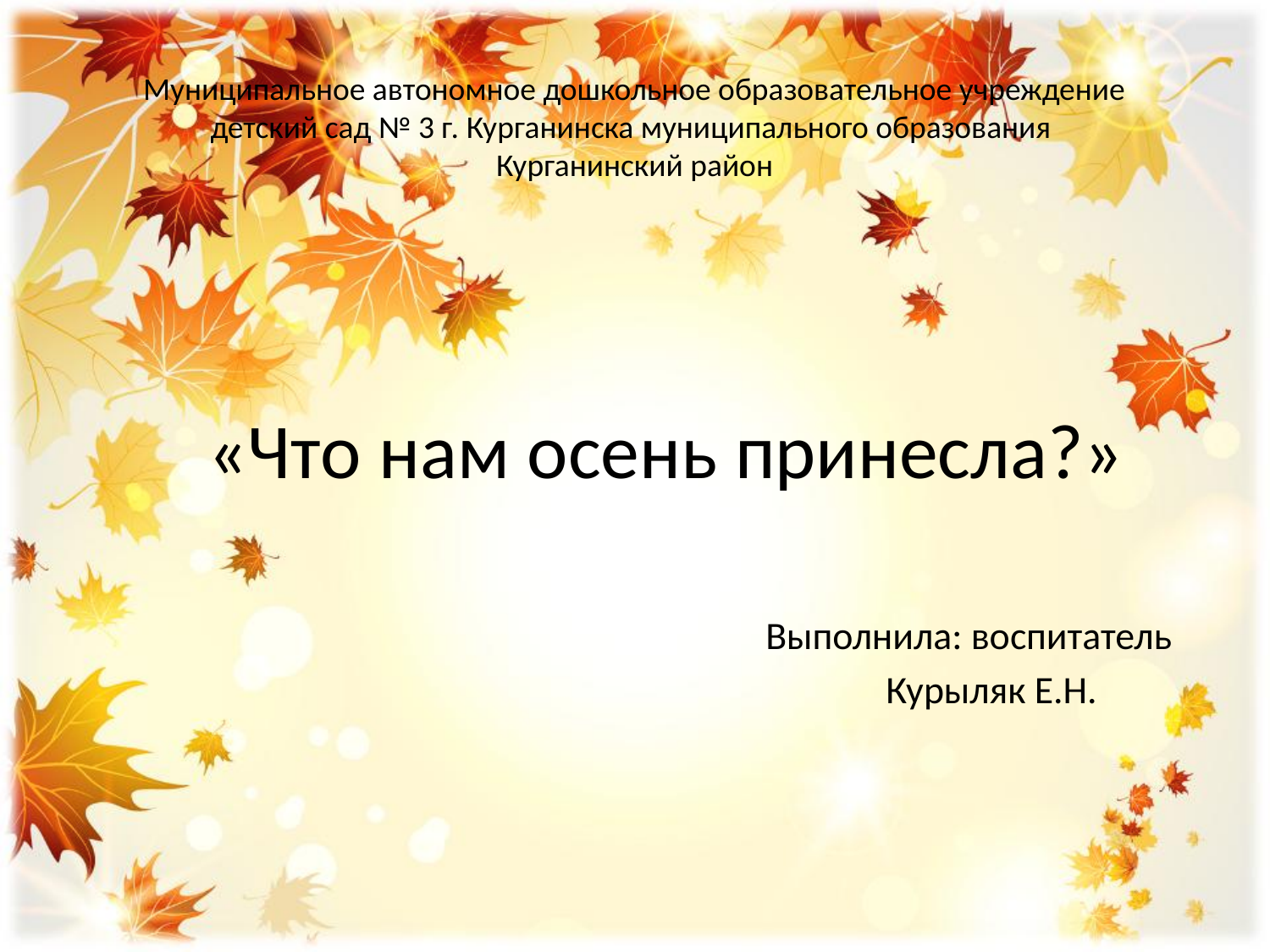

# Муниципальное автономное дошкольное образовательное учреждение детский сад № 3 г. Курганинска муниципального образования Курганинский район

   «Что нам осень принесла?»

Выполнила: воспитатель
                                                                                 Курыляк Е.Н.